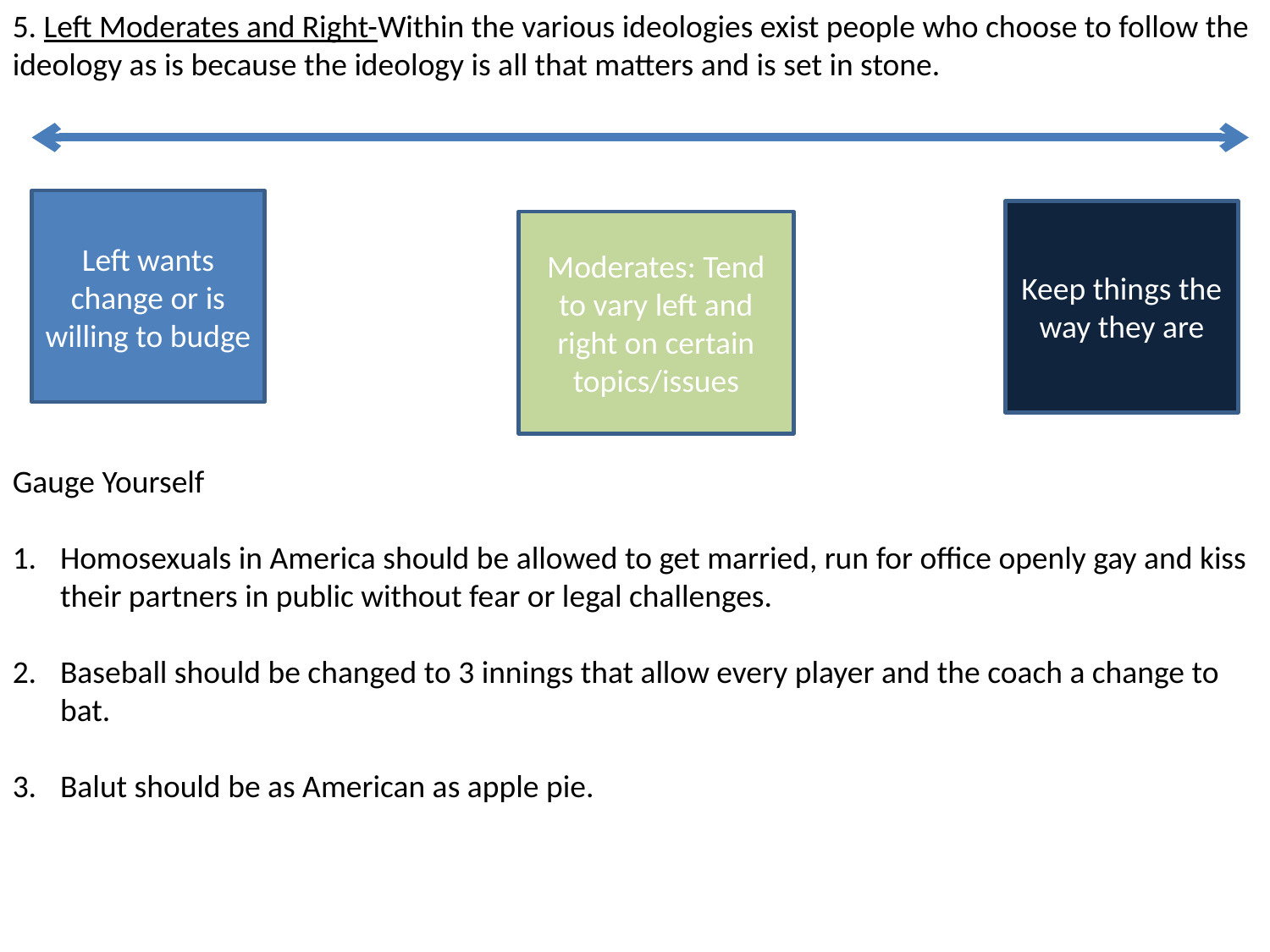

5. Left Moderates and Right-Within the various ideologies exist people who choose to follow the ideology as is because the ideology is all that matters and is set in stone.
Left wants change or is willing to budge
Keep things the way they are
Moderates: Tend to vary left and right on certain topics/issues
Gauge Yourself

Homosexuals in America should be allowed to get married, run for office openly gay and kiss their partners in public without fear or legal challenges.

Baseball should be changed to 3 innings that allow every player and the coach a change to bat.

Balut should be as American as apple pie.